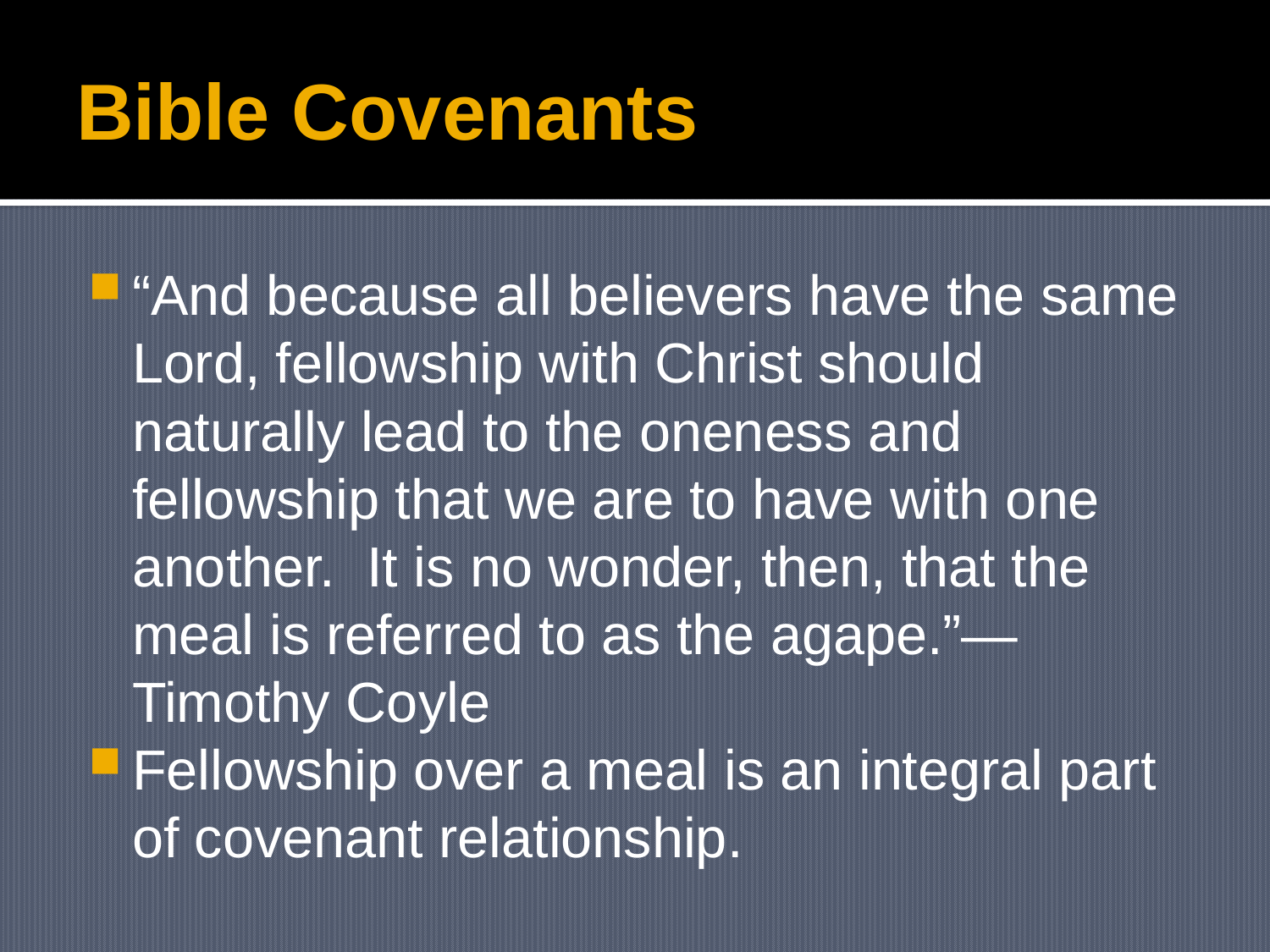

# Bible Covenants
“And because all believers have the same Lord, fellowship with Christ should naturally lead to the oneness and fellowship that we are to have with one another.  It is no wonder, then, that the meal is referred to as the agape.”—Timothy Coyle
Fellowship over a meal is an integral part of covenant relationship.